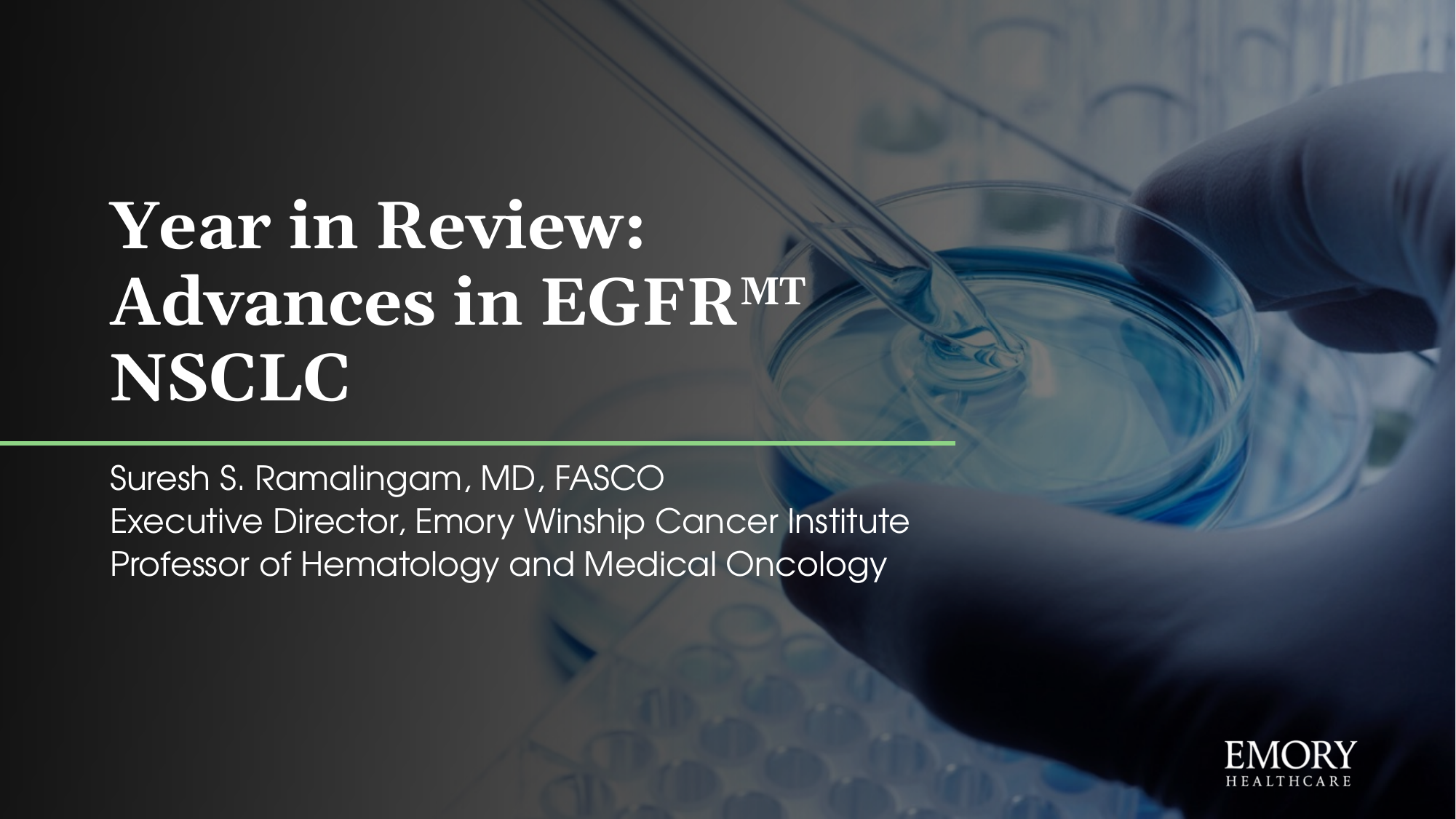

# Year in Review: Advances in EGFRMT NSCLC
Suresh S. Ramalingam, MD, FASCO
Executive Director, Emory Winship Cancer Institute
Professor of Hematology and Medical Oncology